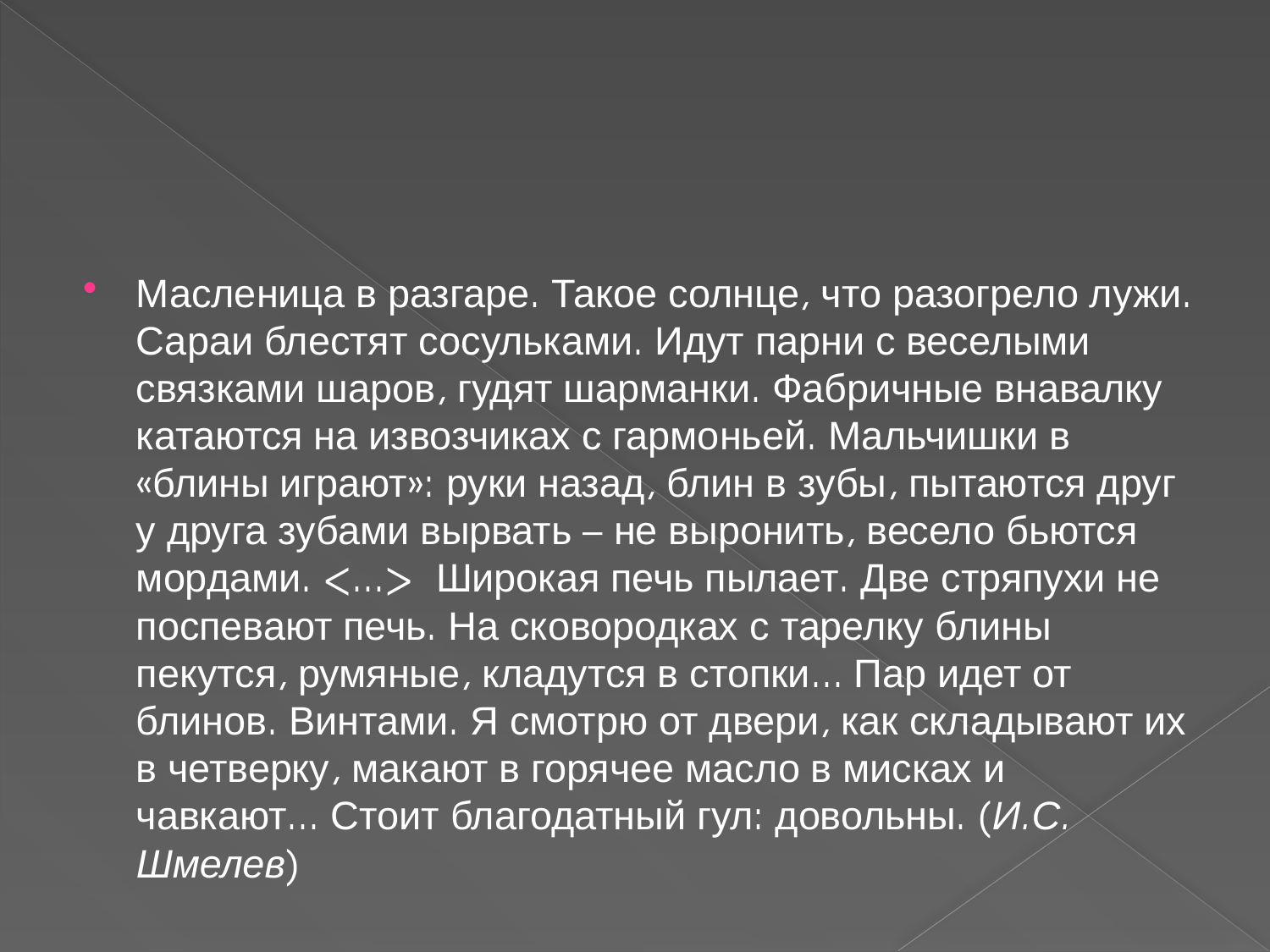

#
Масленица в разгаре. Такое солнце, что разогрело лужи. Сараи блестят сосульками. Идут парни с веселыми связками шаров, гудят шарманки. Фабричные внавалку катаются на извозчиках с гармоньей. Мальчишки в «блины играют»: руки назад, блин в зубы, пытаются друг у друга зубами вырвать – не выронить, весело бьются мордами. <...>  Широкая печь пылает. Две стряпухи не поспевают печь. На сковородках с тарелку блины пекутся, румяные, кладутся в стопки... Пар идет от блинов. Винтами. Я смотрю от двери, как складывают их в четверку, макают в горячее масло в мисках и чавкают... Стоит благодатный гул: довольны. (И.С.   Шмелев)